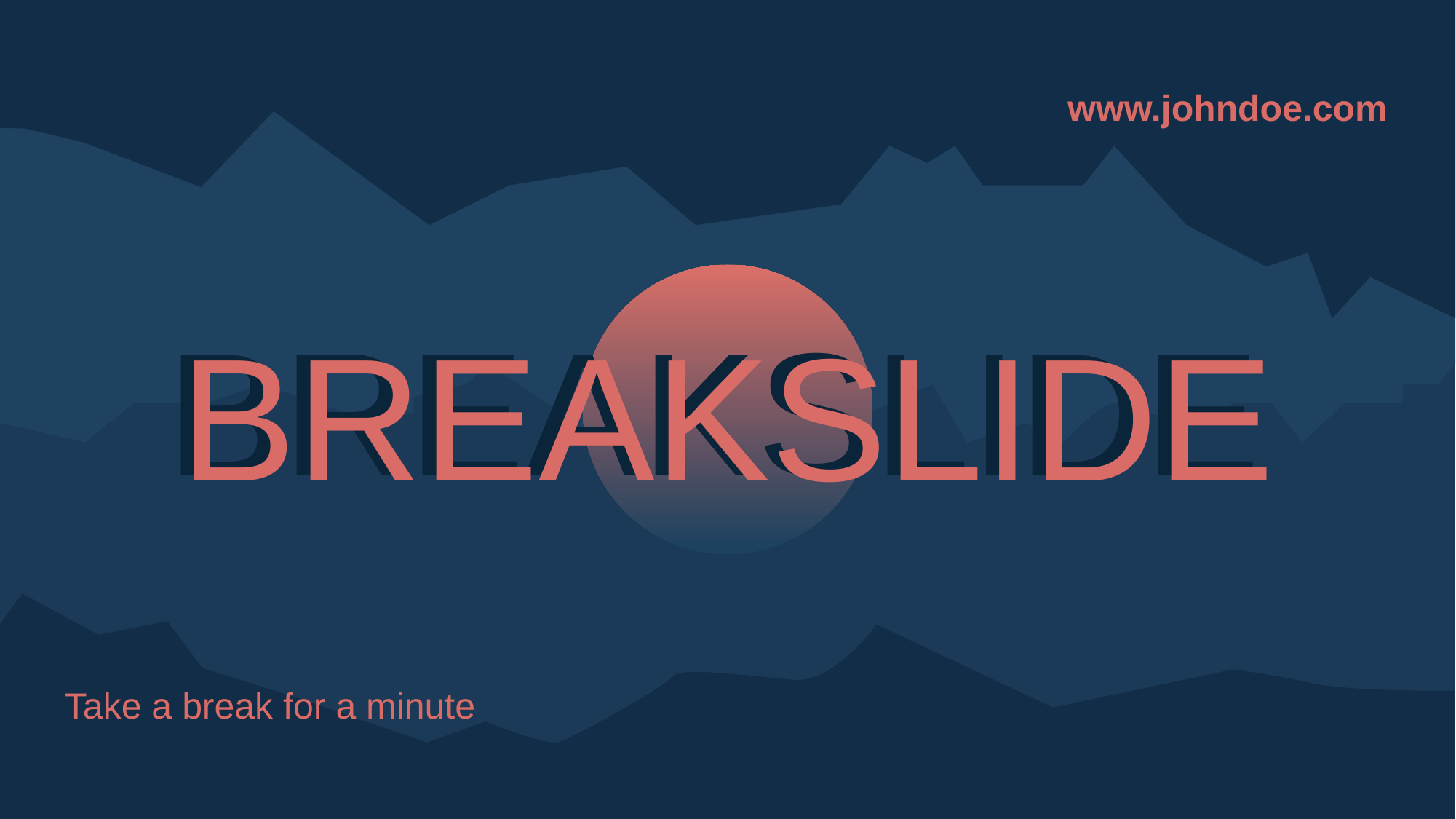

www.johndoe.com

BREAKSLIDE
BREAKSLIDE
Take a break for a minute